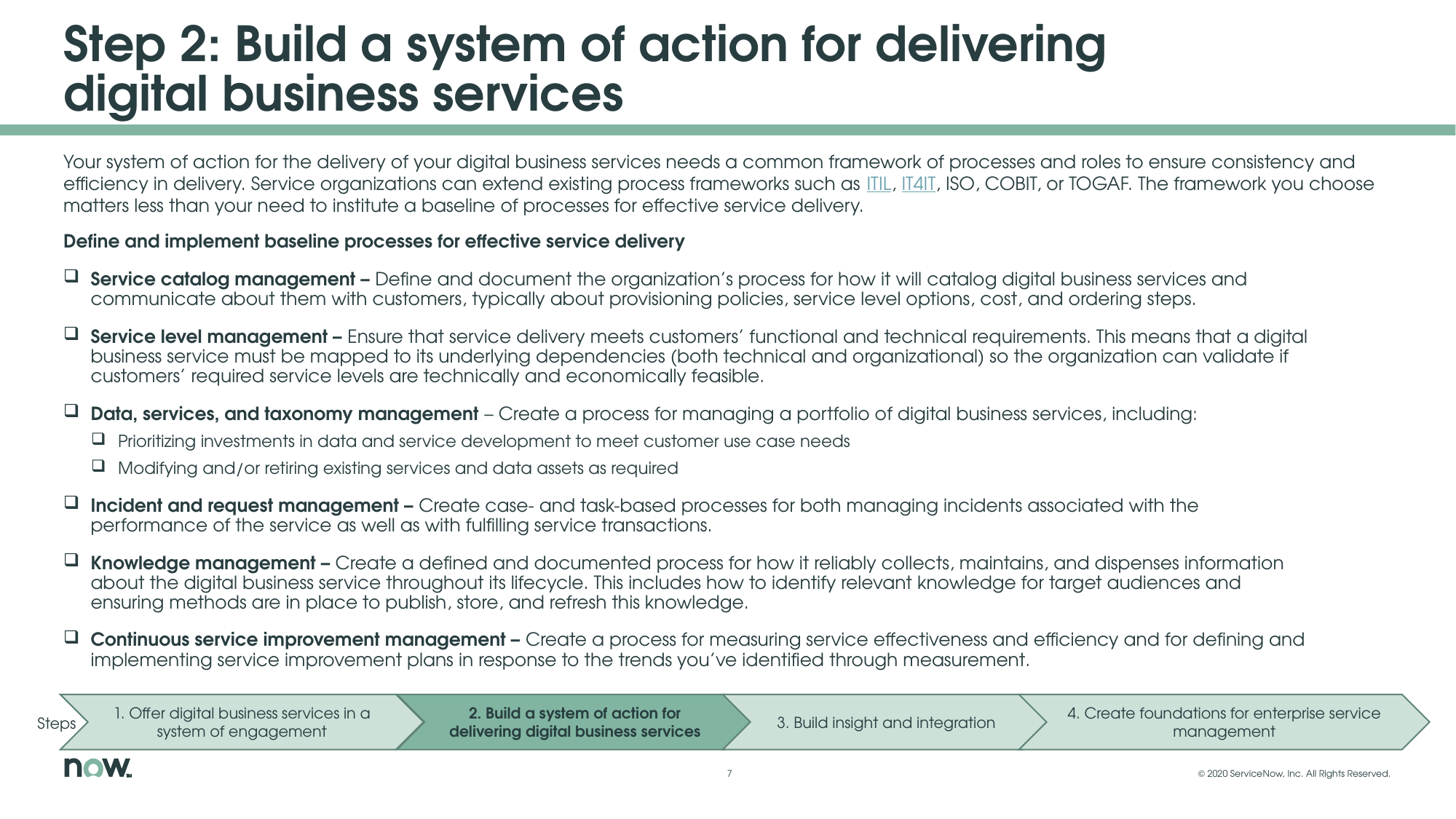

# Step 2: Build a system of action for delivering digital business services

Your system of action for the delivery of your digital business services needs a common framework of processes and roles to ensure consistency and efficiency in delivery. Service organizations can extend existing process frameworks such as ITIL, IT4IT, ISO, COBIT, or TOGAF. The framework you choose matters less than your need to institute a baseline of processes for effective service delivery.
Define and implement baseline processes for effective service delivery
Service catalog management – Define and document the organization’s process for how it will catalog digital business services and communicate about them with customers, typically about provisioning policies, service level options, cost, and ordering steps.
Service level management – Ensure that service delivery meets customers’ functional and technical requirements. This means that a digital business service must be mapped to its underlying dependencies (both technical and organizational) so the organization can validate if customers’ required service levels are technically and economically feasible.
Data, services, and taxonomy management – Create a process for managing a portfolio of digital business services, including:
Prioritizing investments in data and service development to meet customer use case needs
Modifying and/or retiring existing services and data assets as required
Incident and request management – Create case- and task-based processes for both managing incidents associated with the performance of the service as well as with fulfilling service transactions.
Knowledge management – Create a defined and documented process for how it reliably collects, maintains, and dispenses information about the digital business service throughout its lifecycle. This includes how to identify relevant knowledge for target audiences and ensuring methods are in place to publish, store, and refresh this knowledge.
Continuous service improvement management – Create a process for measuring service effectiveness and efficiency and for defining and implementing service improvement plans in response to the trends you’ve identified through measurement.

1. Offer digital business services in a system of engagement
2. Build a system of action for delivering digital business services
3. Build insight and integration
4. Create foundations for enterprise service management
Steps